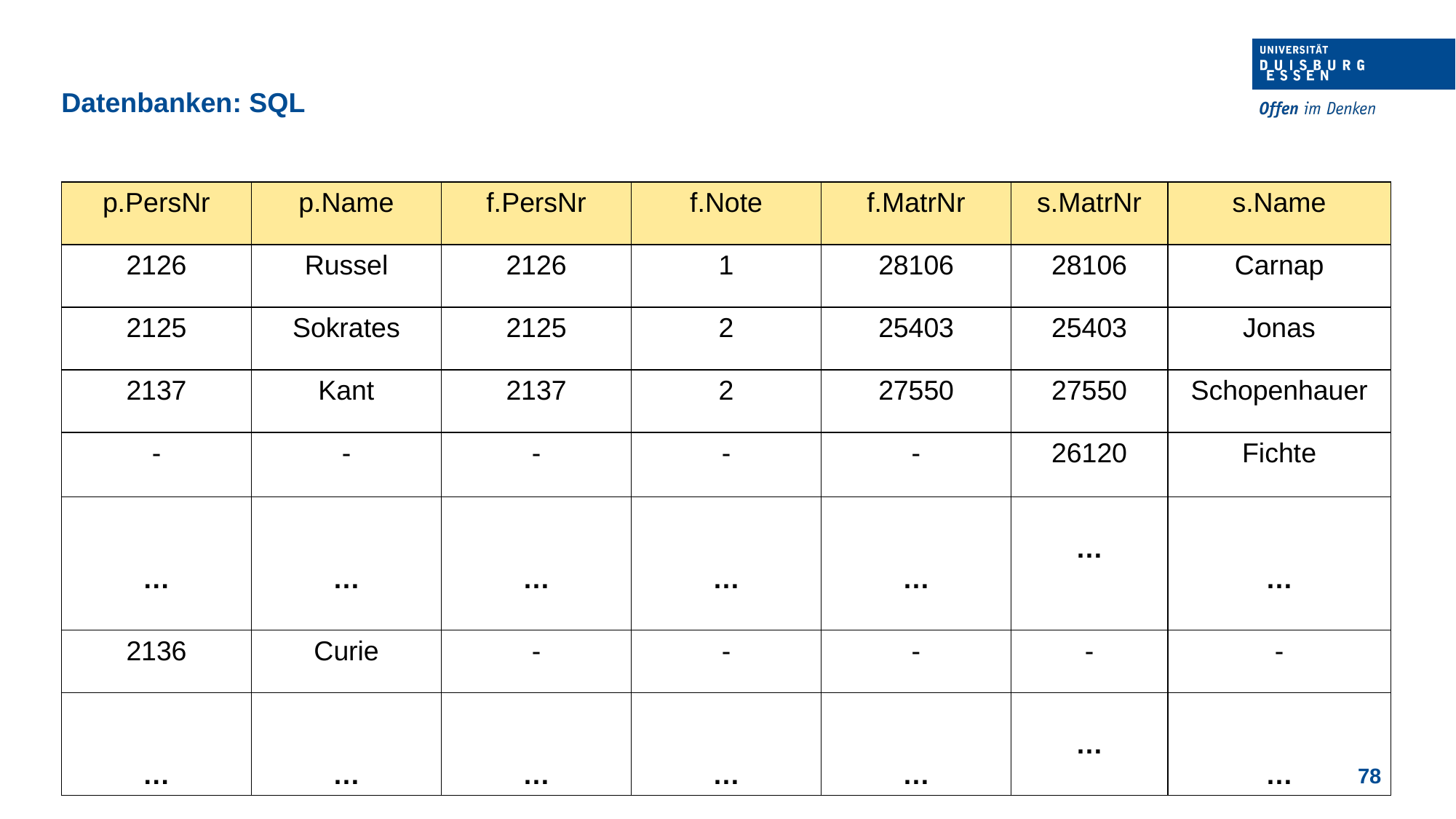

Datenbanken: SQL
| p.PersNr | p.Name | f.PersNr | f.Note | f.MatrNr | s.MatrNr | s.Name |
| --- | --- | --- | --- | --- | --- | --- |
| 2126 | Russel | 2126 | 1 | 28106 | 28106 | Carnap |
| 2125 | Sokrates | 2125 | 2 | 25403 | 25403 | Jonas |
| 2137 | Kant | 2137 | 2 | 27550 | 27550 | Schopenhauer |
| - | - | - | - | - | 26120 | Fichte |
| … | … | … | … | … | … | … |
| 2136 | Curie | - | - | - | - | - |
| … | … | … | … | … | … | … |
78